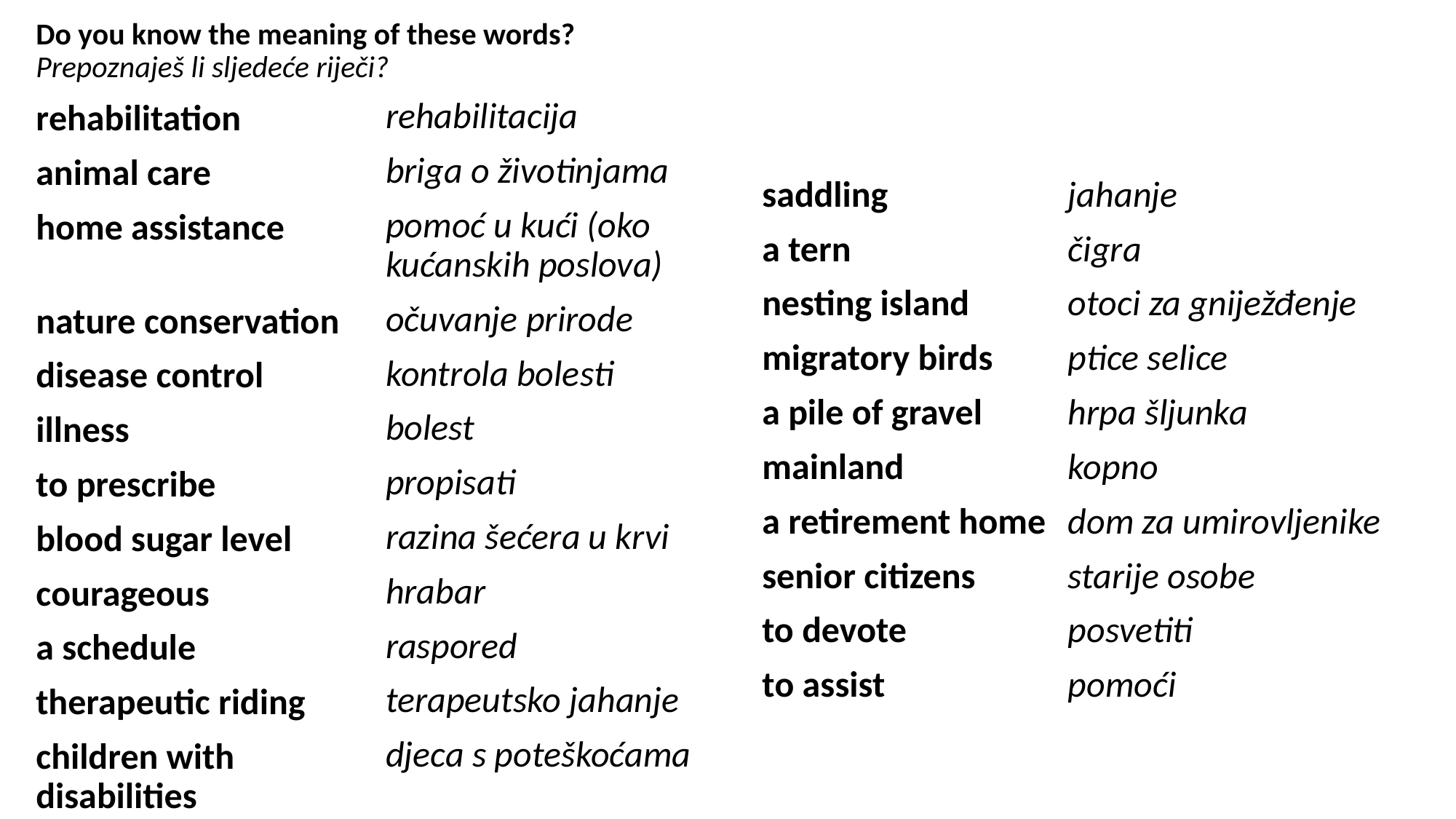

Do you know the meaning of these words?
Prepoznaješ li sljedeće riječi?
rehabilitation
animal care
home assistance
nature conservation
disease control
illness
to prescribe
blood sugar level
courageous
a schedule
therapeutic riding
children with
disabilities
rehabilitacija
briga o životinjama
pomoć u kući (oko
kućanskih poslova)
očuvanje prirode
kontrola bolesti
bolest
propisati
razina šećera u krvi
hrabar
raspored
terapeutsko jahanje
djeca s poteškoćama
saddling
a tern
nesting island
migratory birds
a pile of gravel
mainland
a retirement home
senior citizens
to devote
to assist
jahanje
čigra
otoci za gniježđenje
ptice selice
hrpa šljunka
kopno
dom za umirovljenike
starije osobe
posvetiti
pomoći